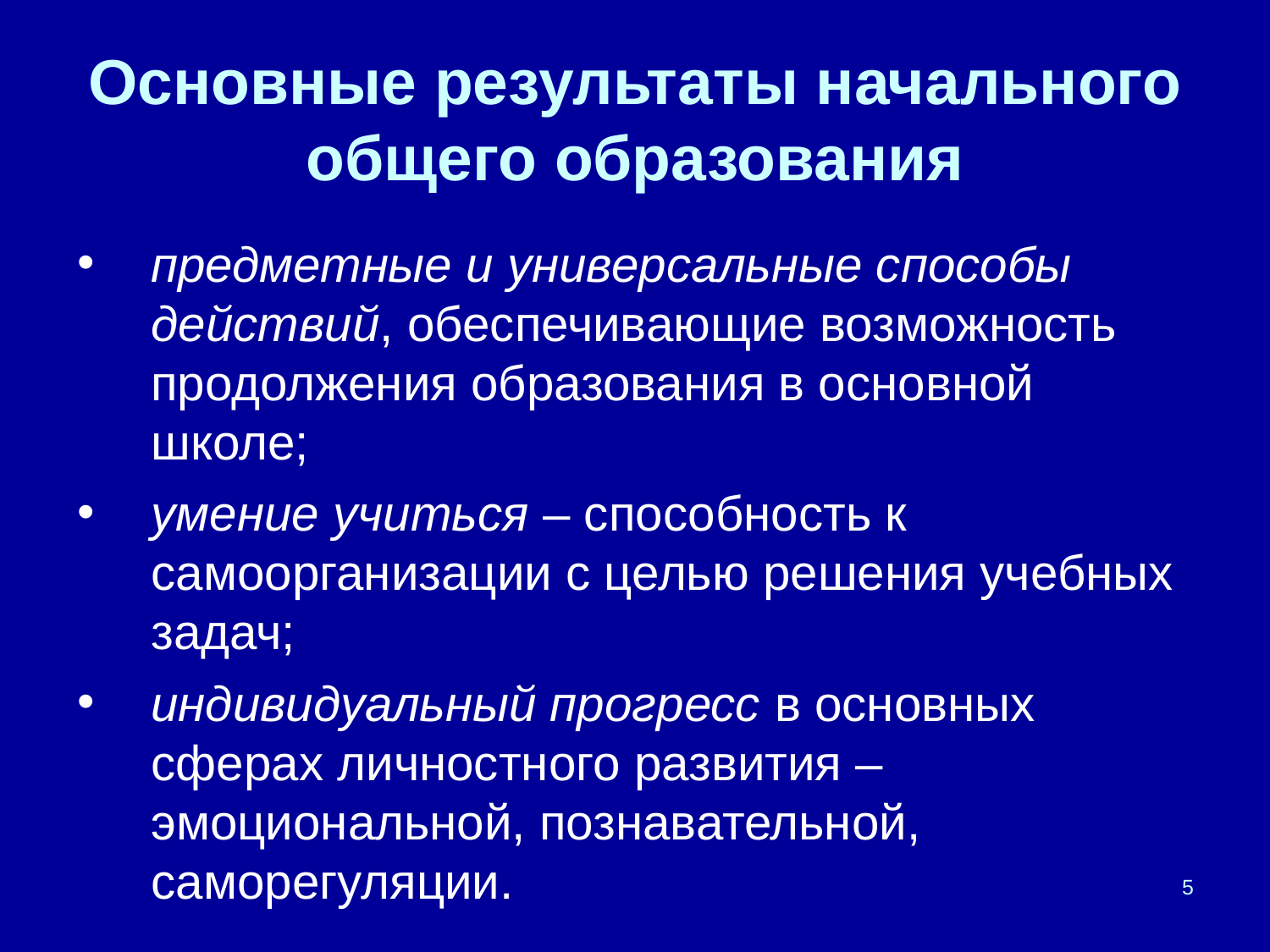

Основные результаты начального общего образования
предметные и универсальные способы действий, обеспечивающие возможность продолжения образования в основной школе;
умение учиться – способность к самоорганизации с целью решения учебных задач;
индивидуальный прогресс в основных сферах личностного развития – эмоциональной, познавательной, саморегуляции.
5